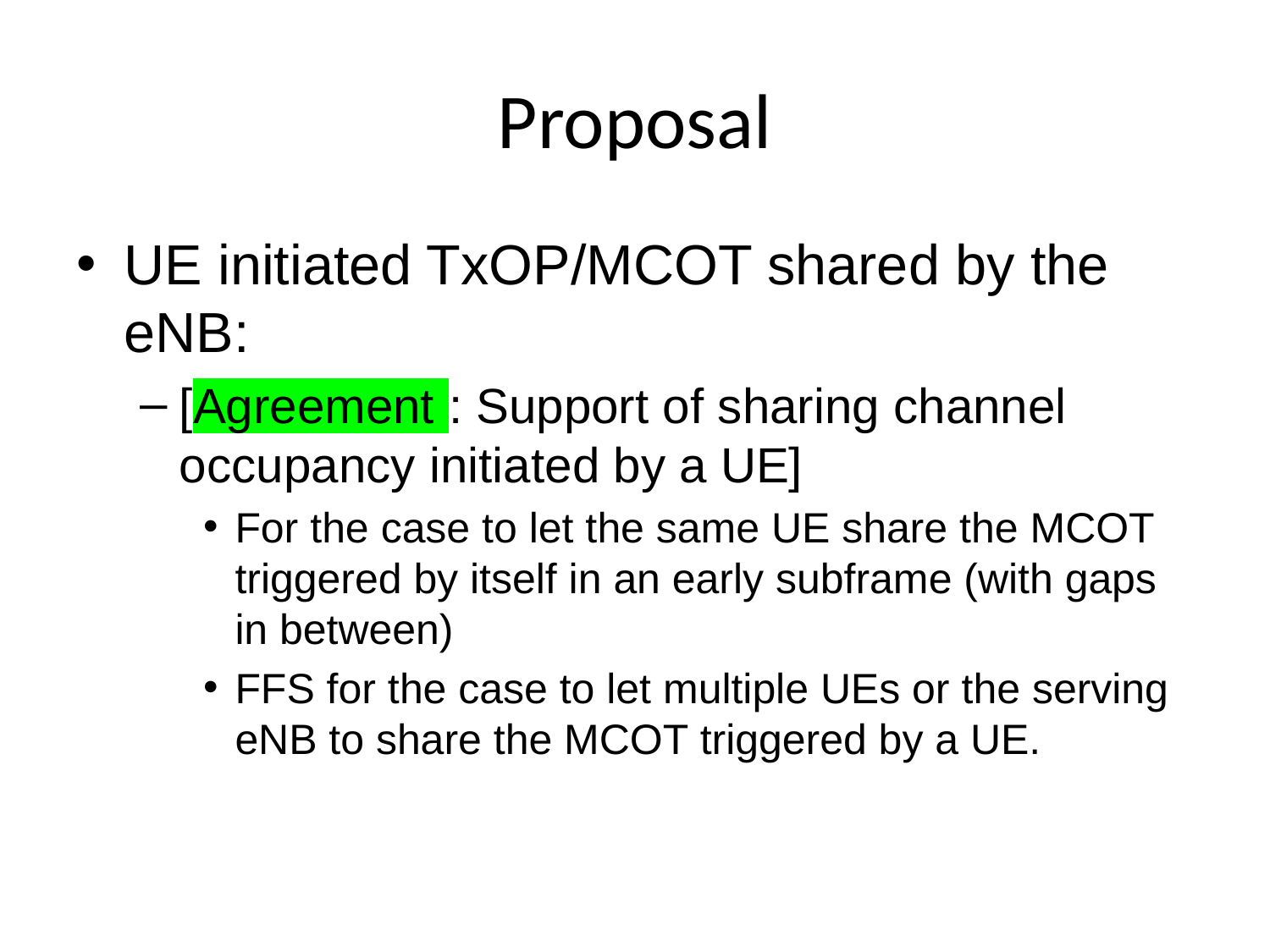

# Proposal
UE initiated TxOP/MCOT shared by the eNB:
[Agreement : Support of sharing channel occupancy initiated by a UE]
For the case to let the same UE share the MCOT triggered by itself in an early subframe (with gaps in between)
FFS for the case to let multiple UEs or the serving eNB to share the MCOT triggered by a UE.